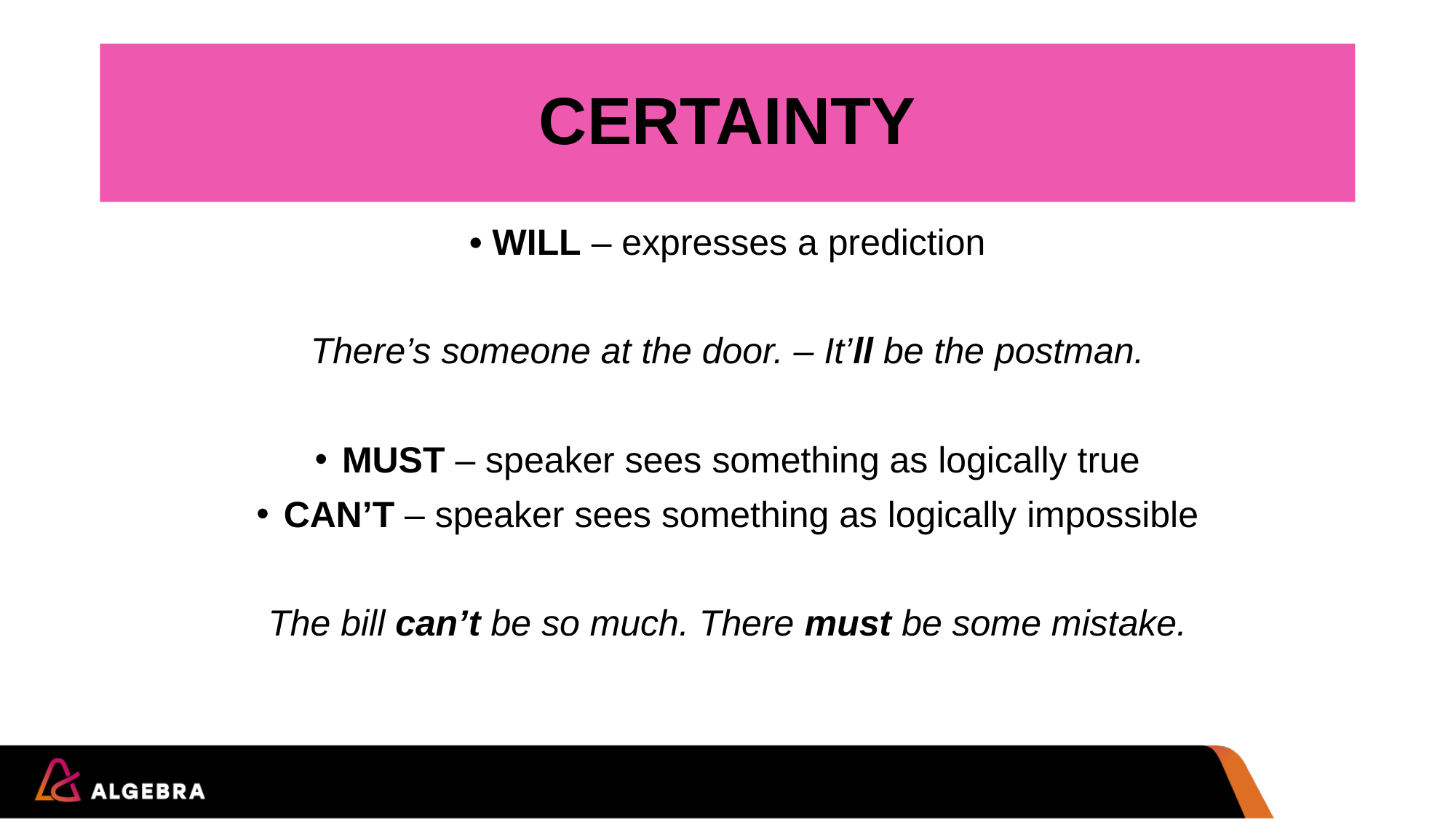

# CERTAINTY
• WILL – expresses a prediction

There’s someone at the door. – It’ll be the postman.

MUST – speaker sees something as logically true
CAN’T – speaker sees something as logically impossible

The bill can’t be so much. There must be some mistake.